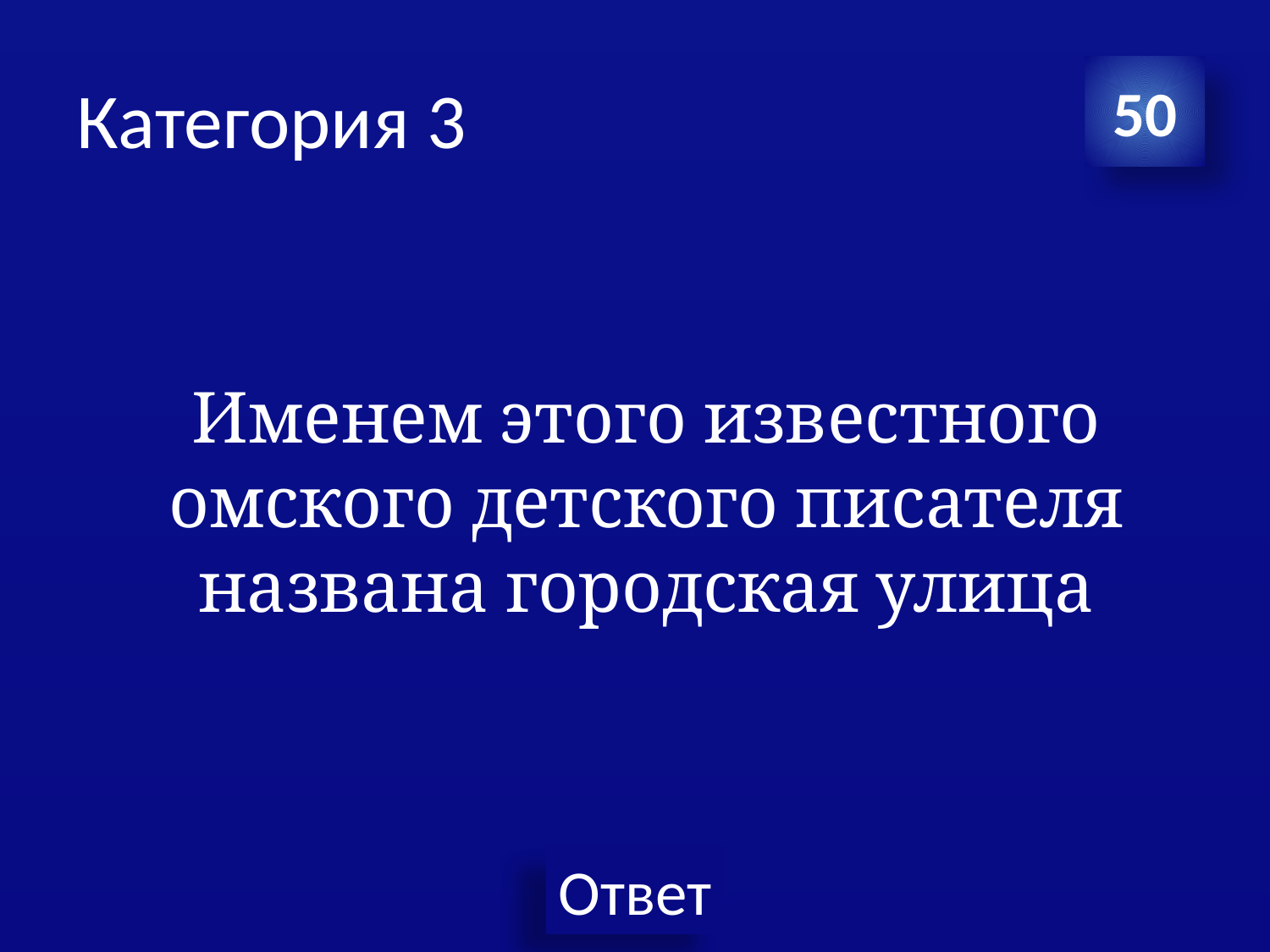

# Категория 3
50
Именем этого известного омского детского писателя названа городская улица